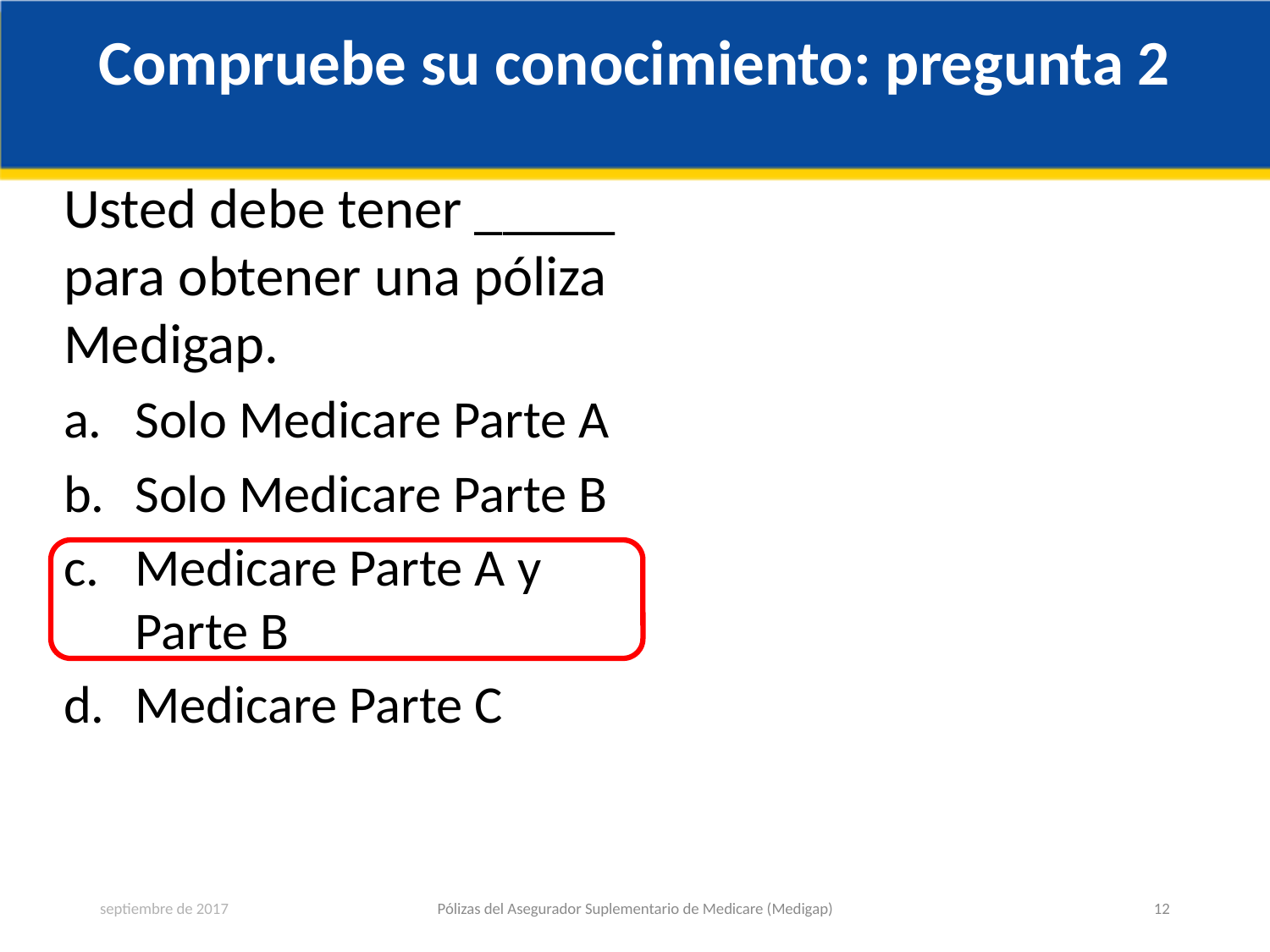

# Compruebe su conocimiento: pregunta 2
Usted debe tener _____ para obtener una póliza Medigap.
Solo Medicare Parte A
Solo Medicare Parte B
Medicare Parte A y Parte B
Medicare Parte C

septiembre de 2017
Pólizas del Asegurador Suplementario de Medicare (Medigap)
12